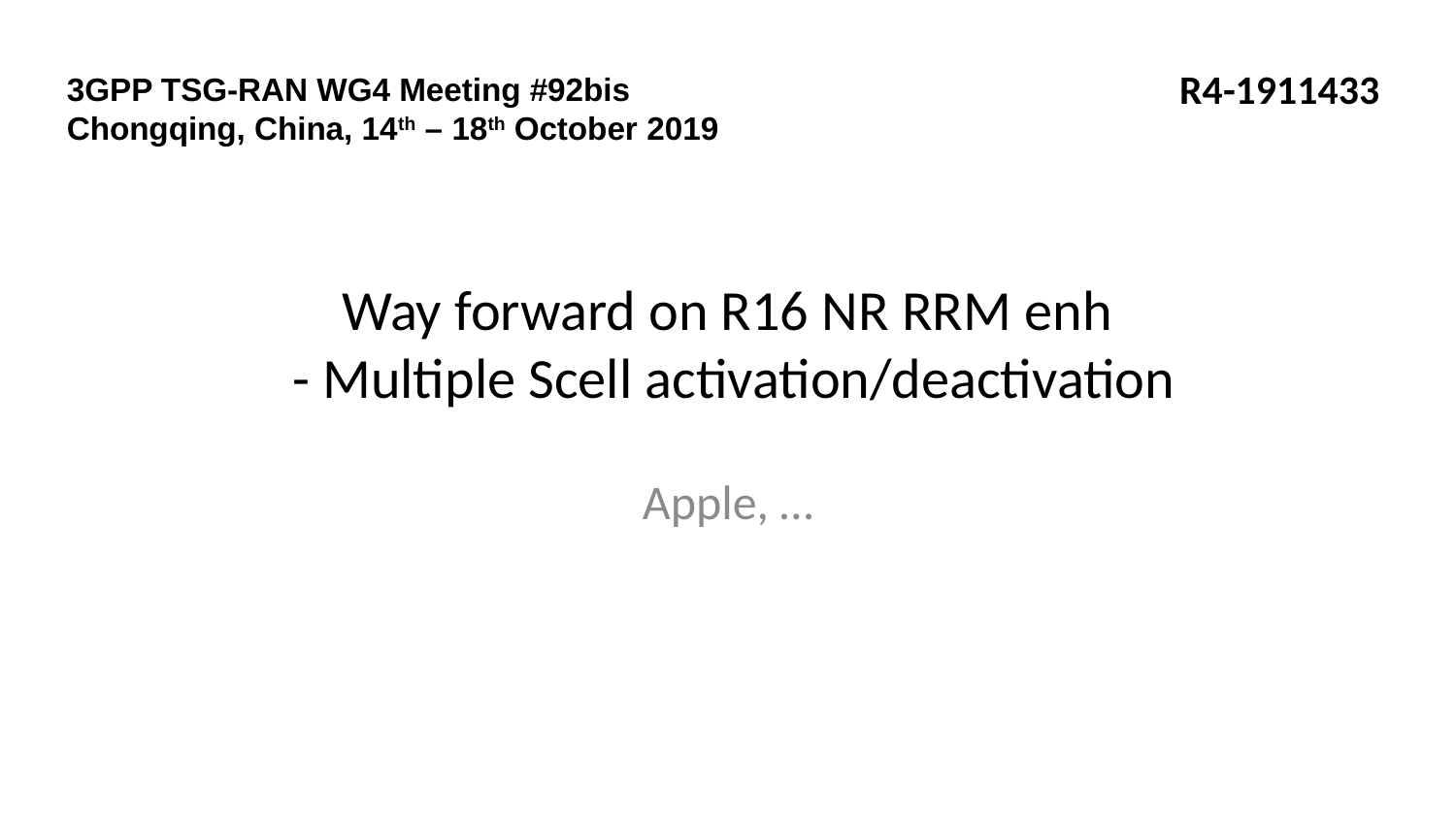

3GPP TSG-RAN WG4 Meeting #92bis
Chongqing, China, 14th – 18th October 2019
R4-1911433
# Way forward on R16 NR RRM enh - Multiple Scell activation/deactivation
Apple, …